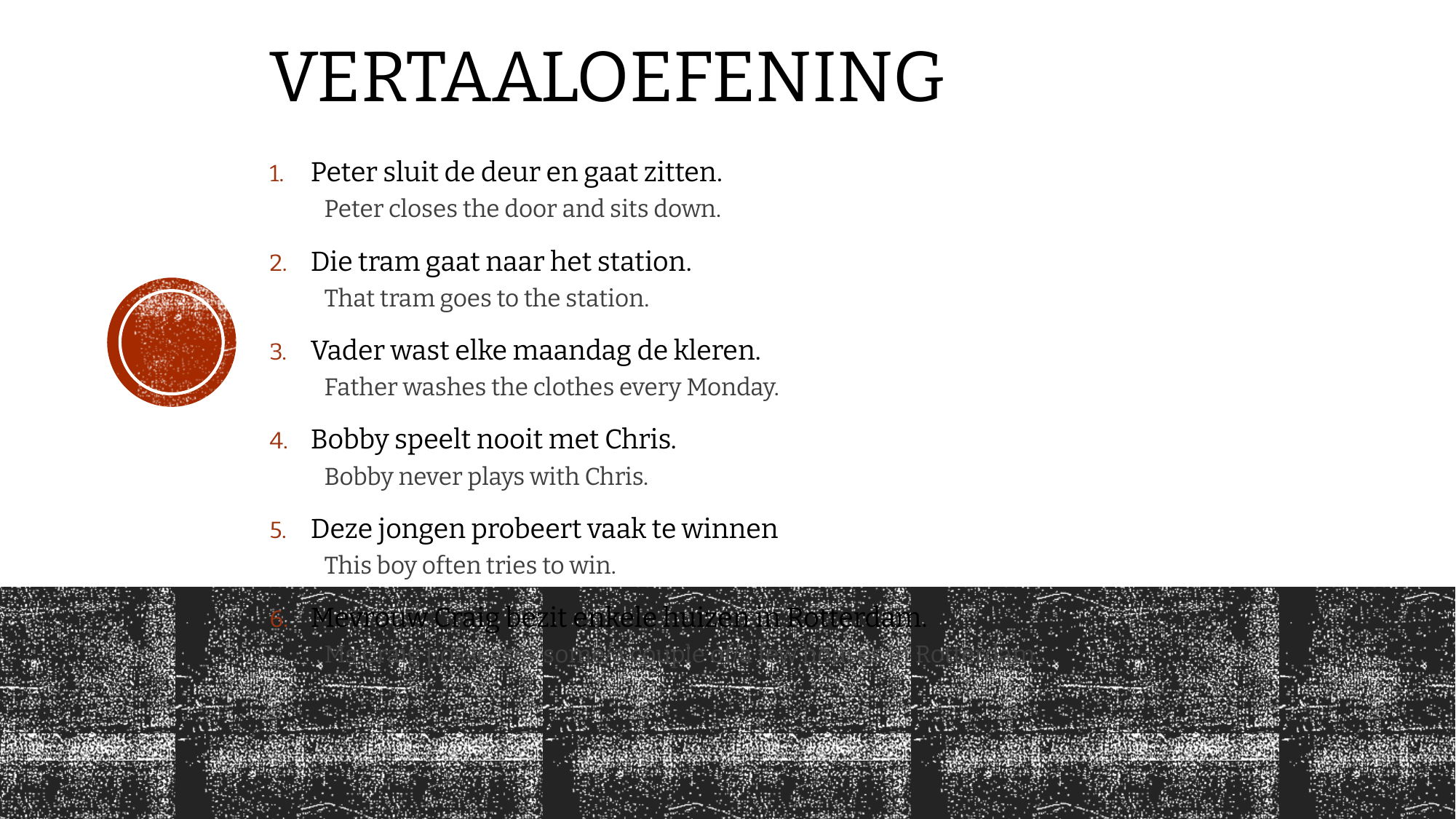

# VertaalOefening
Peter sluit de deur en gaat zitten.
Peter closes the door and sits down.
Die tram gaat naar het station.
That tram goes to the station.
Vader wast elke maandag de kleren.
Father washes the clothes every Monday.
Bobby speelt nooit met Chris.
Bobby never plays with Chris.
Deze jongen probeert vaak te winnen
This boy often tries to win.
Mevrouw Craig bezit enkele huizen in Rotterdam.
Ms Craig possesses some/a couple of/a few houses in Rotterdam.